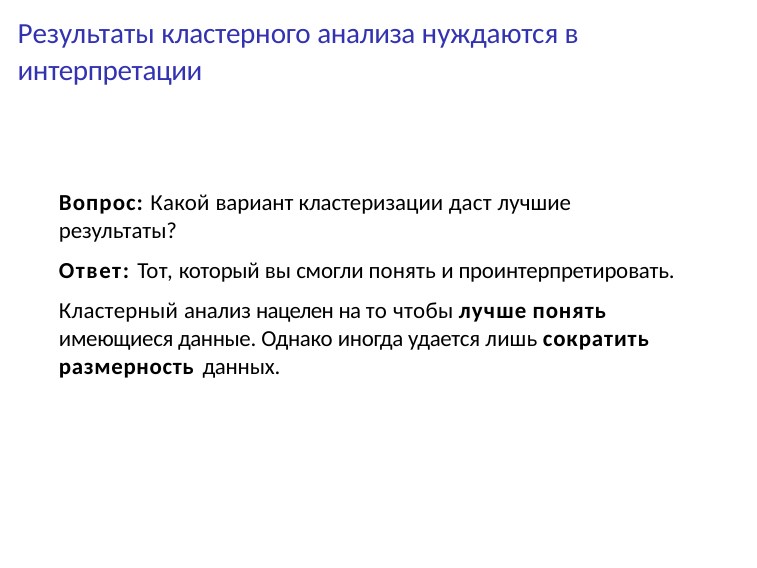

# Результаты кластерного анализа нуждаются в  интерпретации
Вопрос: Какой вариант кластеризации даст лучшие  результаты?
Ответ: Тот, который вы смогли понять и проинтерпретировать.  Кластерный анализ нацелен на то чтобы лучше понять
имеющиеся данные. Однако иногда удается лишь сократить  размерность данных.